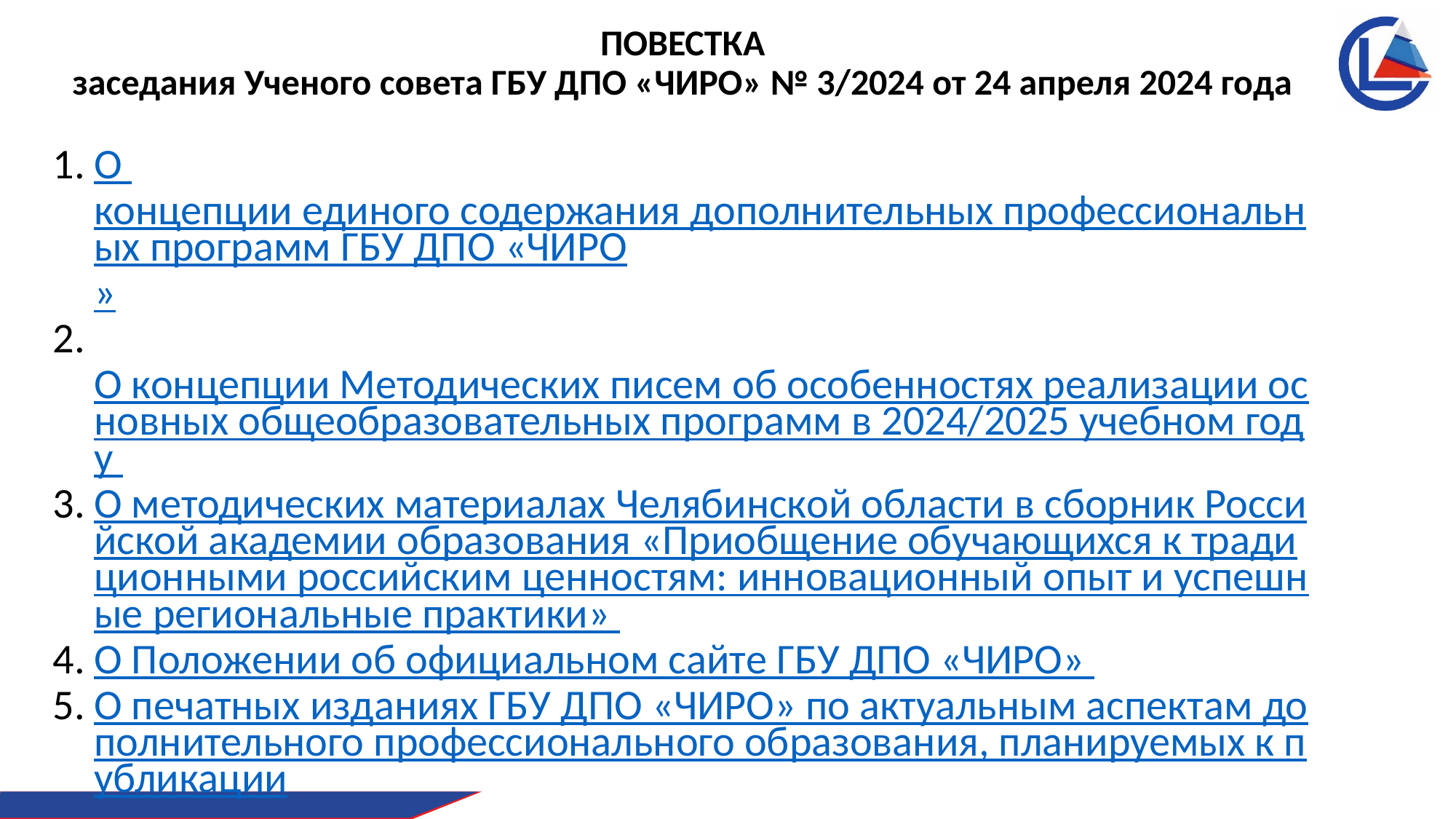

ПОВЕСТКА
заседания Ученого совета ГБУ ДПО «ЧИРО» № 3/2024 от 24 апреля 2024 года

О концепции единого содержания дополнительных профессиональных программ ГБУ ДПО «ЧИРО»
 О концепции Методических писем об особенностях реализации основных общеобразовательных программ в 2024/2025 учебном году
О методических материалах Челябинской области в сборник Российской академии образования «Приобщение обучающихся к традиционными российским ценностям: инновационный опыт и успешные региональные практики»
О Положении об официальном сайте ГБУ ДПО «ЧИРО»
О печатных изданиях ГБУ ДПО «ЧИРО» по актуальным аспектам дополнительного профессионального образования, планируемых к публикации